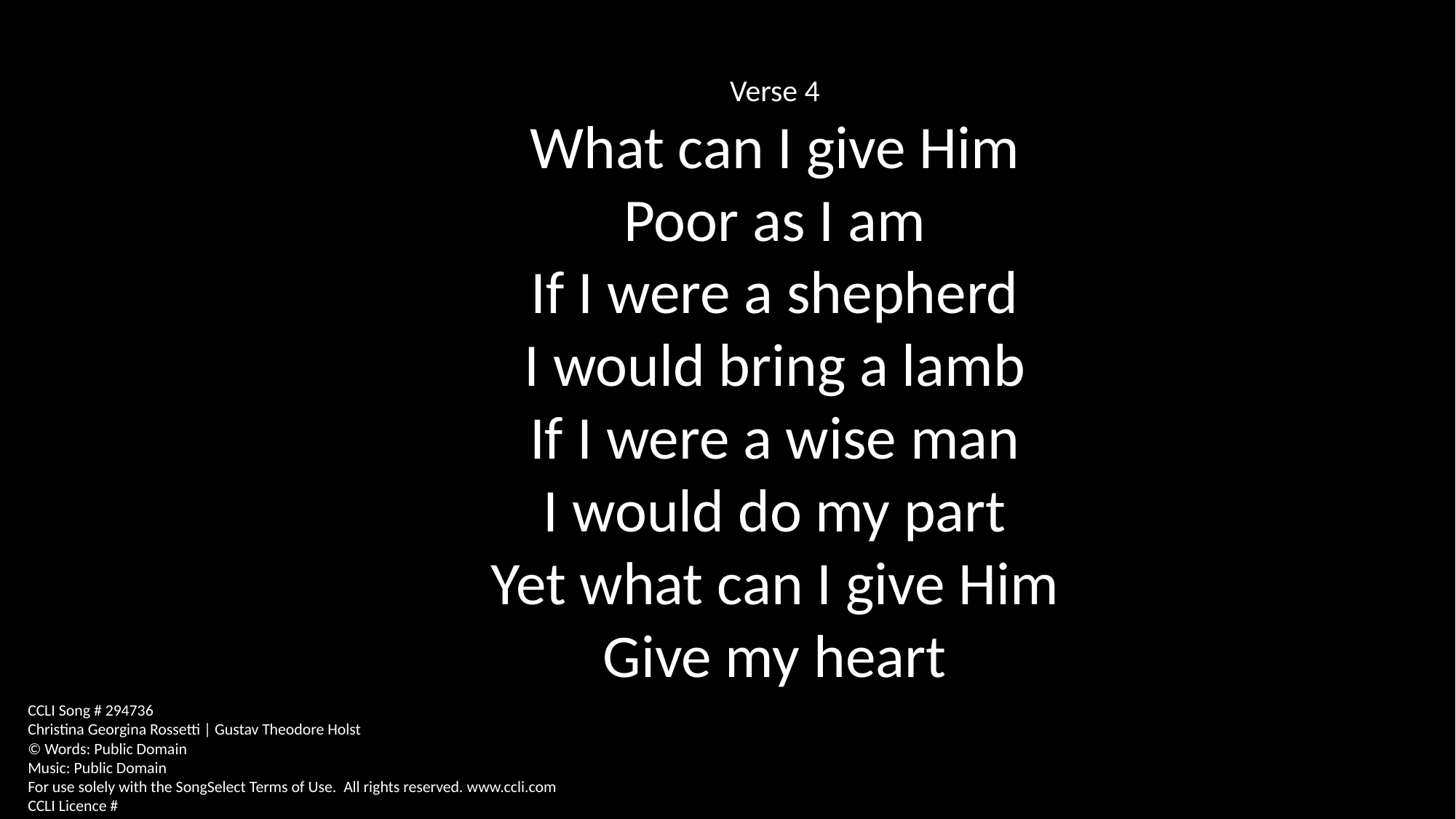

Verse 4
What can I give Him
Poor as I am
If I were a shepherd
I would bring a lamb
If I were a wise man
I would do my part
Yet what can I give Him
Give my heart
CCLI Song # 294736
Christina Georgina Rossetti | Gustav Theodore Holst
© Words: Public Domain
Music: Public Domain
For use solely with the SongSelect Terms of Use.  All rights reserved. www.ccli.com
CCLI Licence #